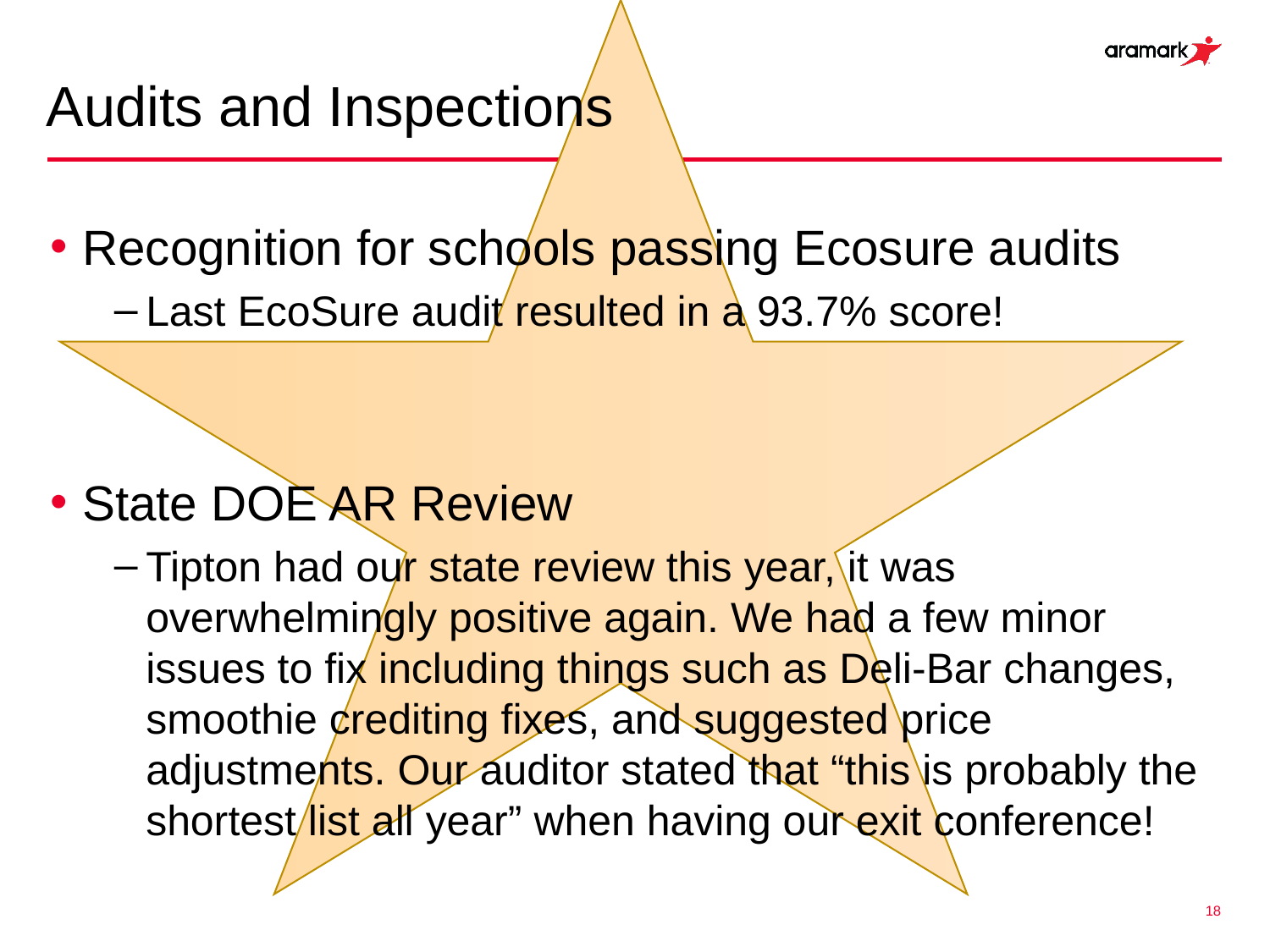

# Audits and Inspections
Recognition for schools passing Ecosure audits
Last EcoSure audit resulted in a 93.7% score!

State DOE AR Review
Tipton had our state review this year, it was overwhelmingly positive again. We had a few minor issues to fix including things such as Deli-Bar changes, smoothie crediting fixes, and suggested price adjustments. Our auditor stated that “this is probably the shortest list all year” when having our exit conference!
18